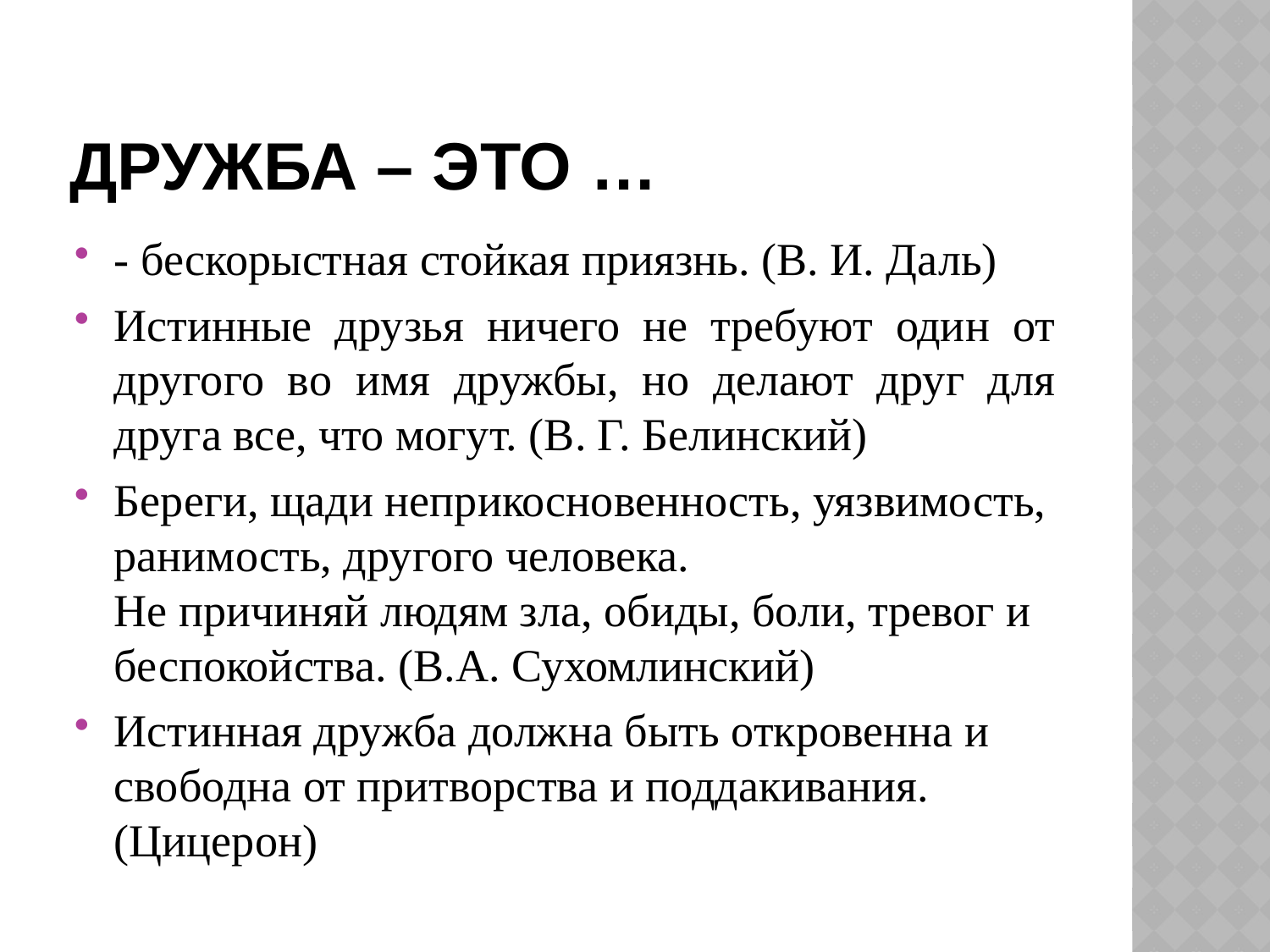

# Дружба – это …
- бескорыстная стойкая приязнь. (В. И. Даль)
Истинные друзья ничего не требуют один от другого во имя дружбы, но делают друг для друга все, что могут. (В. Г. Белинский)
Береги, щади неприкосновенность, уязвимость, ранимость, другого человека.
Не причиняй людям зла, обиды, боли, тревог и беспокойства. (В.А. Сухомлинский)
Истинная дружба должна быть откровенна и свободна от притворства и поддакивания. (Цицерон)